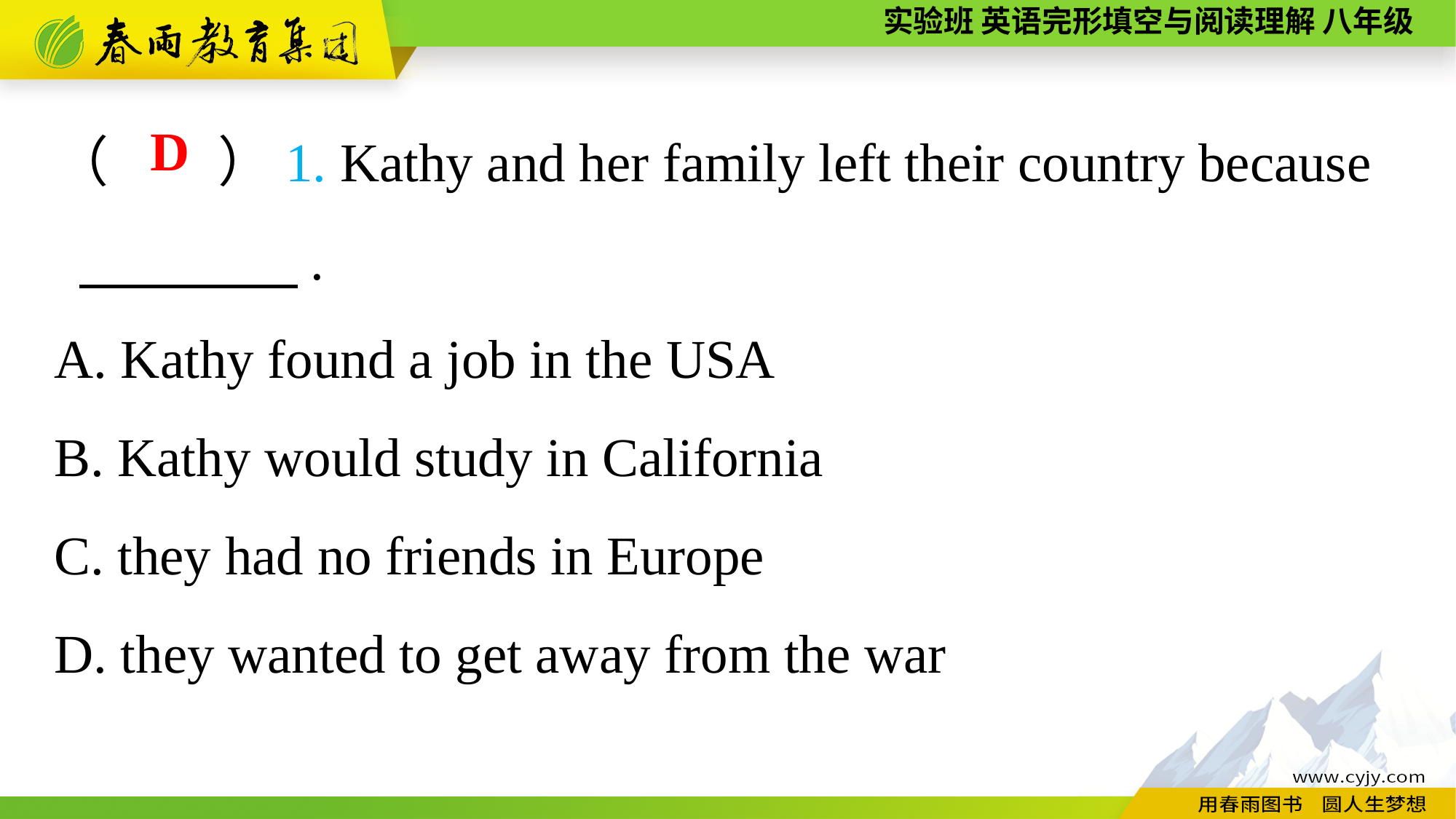

（　　）1. Kathy and her family left their country because
 　　　　.
A. Kathy found a job in the USA
B. Kathy would study in California
C. they had no friends in Europe
D. they wanted to get away from the war
D